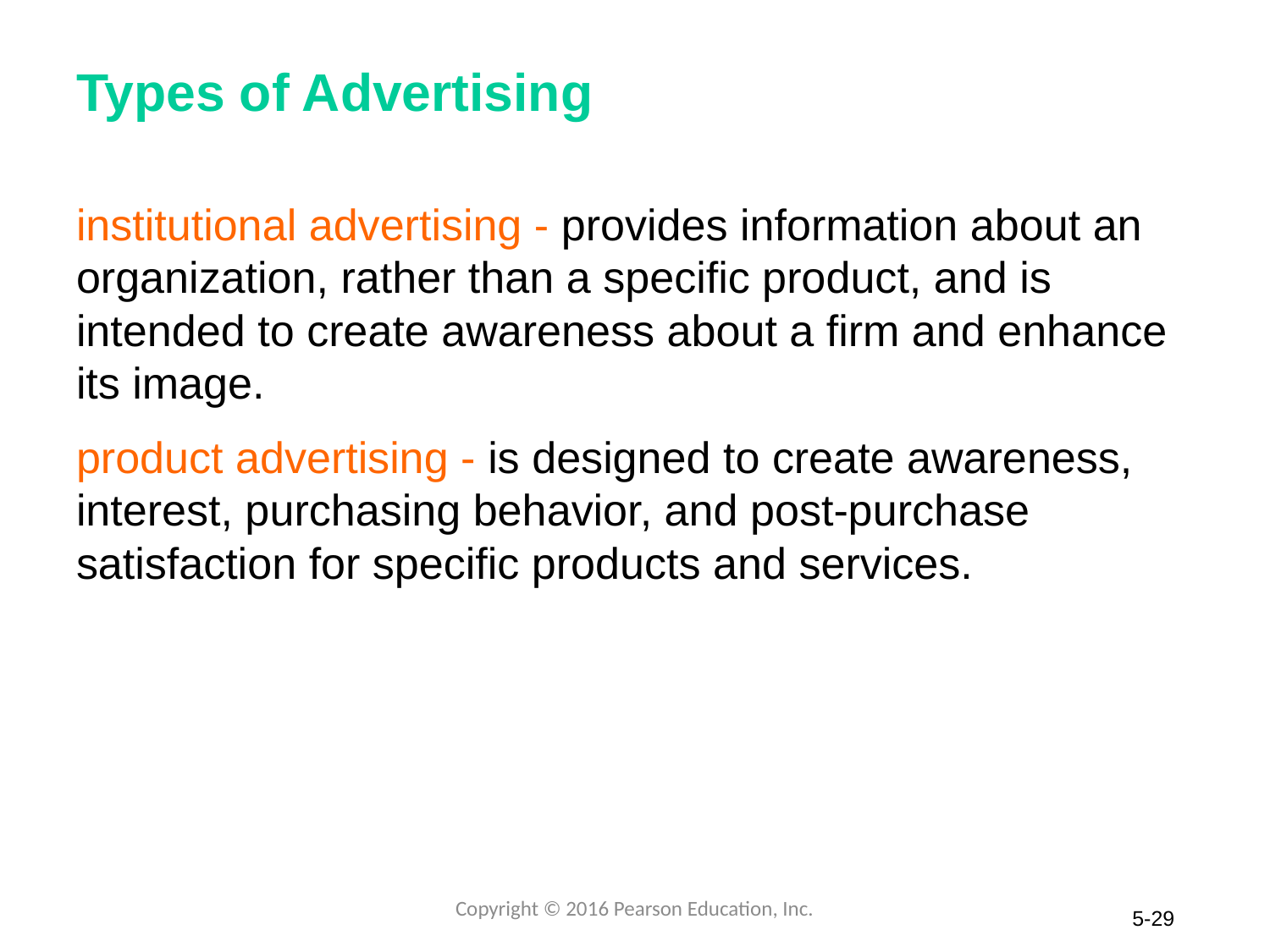

# Types of Advertising
institutional advertising - provides information about an organization, rather than a specific product, and is intended to create awareness about a firm and enhance its image.

product advertising - is designed to create awareness, interest, purchasing behavior, and post-purchase satisfaction for specific products and services.
Copyright © 2016 Pearson Education, Inc.